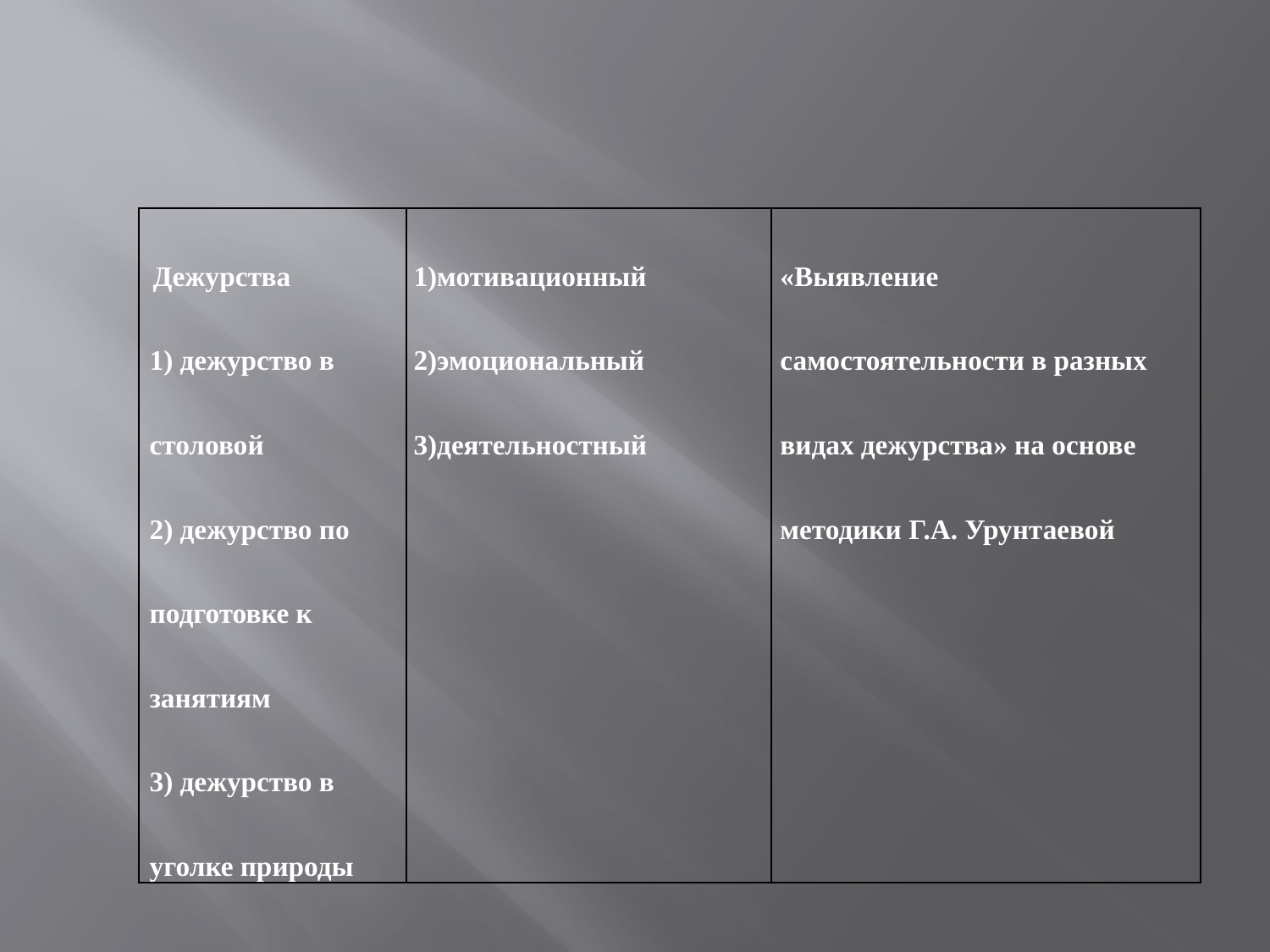

#
| Дежурства | 1)мотивационный | «Выявление |
| --- | --- | --- |
| 1) дежурство в | 2)эмоциональный | самостоятельности в разных |
| столовой | 3)деятельностный | видах дежурства» на основе |
| 2) дежурство по |  | методики Г.А. Урунтаевой |
| подготовке к |  |  |
| занятиям |  |  |
| 3) дежурство в |  |  |
| уголке природы |  |  |